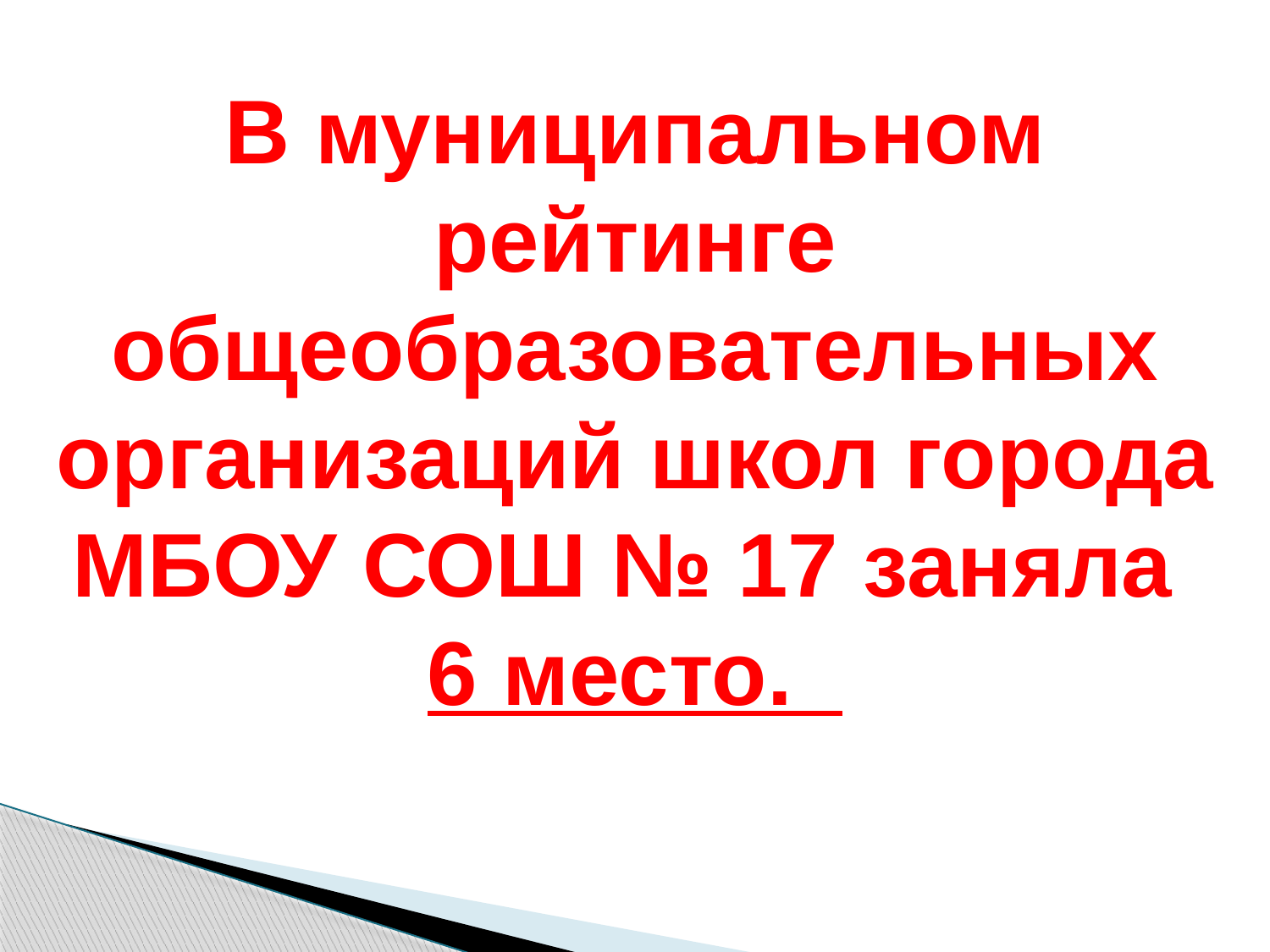

# В муниципальном рейтинге общеобразовательных организаций школ города МБОУ СОШ № 17 заняла 6 место.